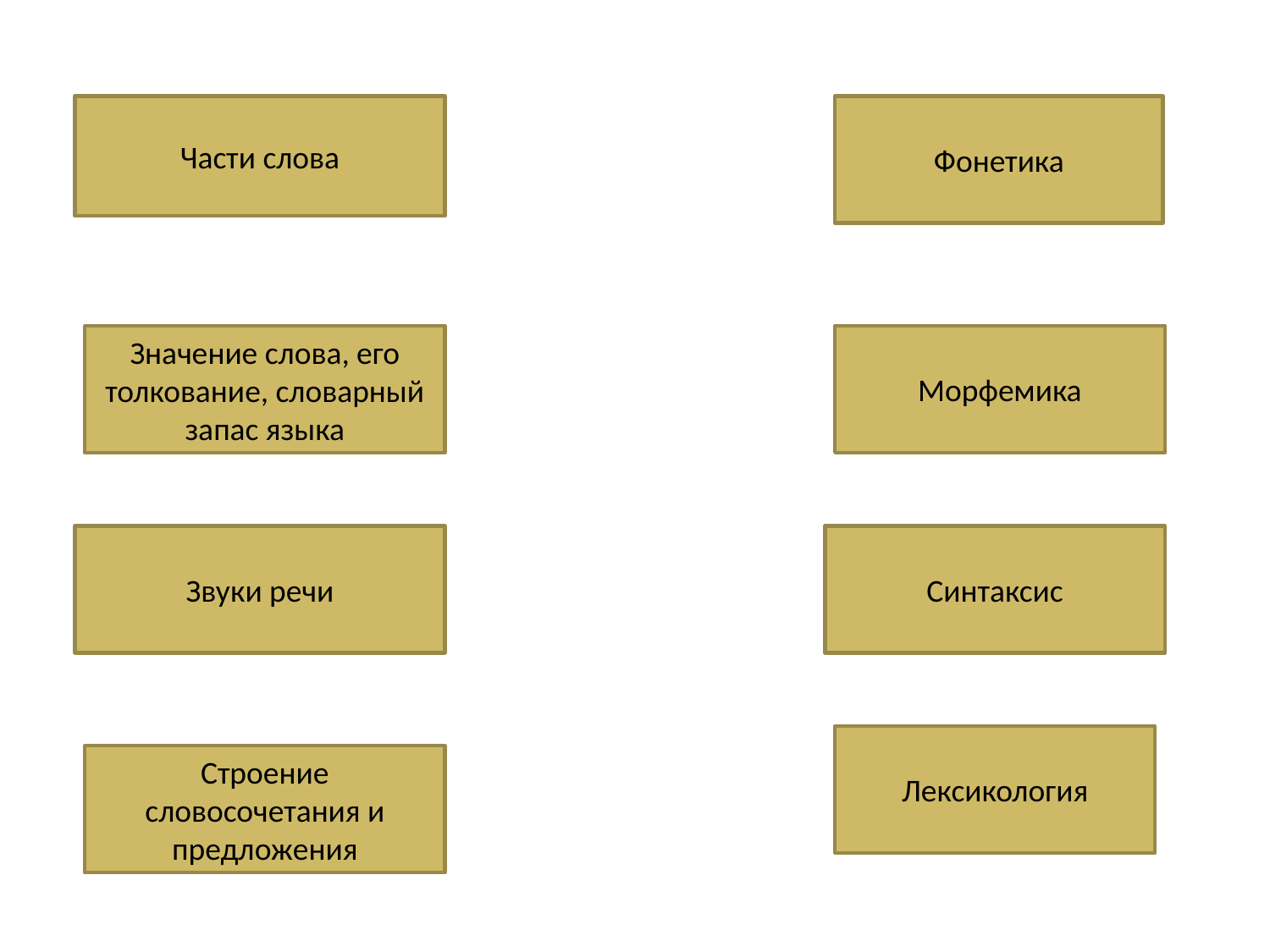

Части слова
Фонетика
Морфемика
Значение слова, его толкование, словарный запас языка
Звуки речи
Синтаксис
Лексикология
Строение словосочетания и предложения